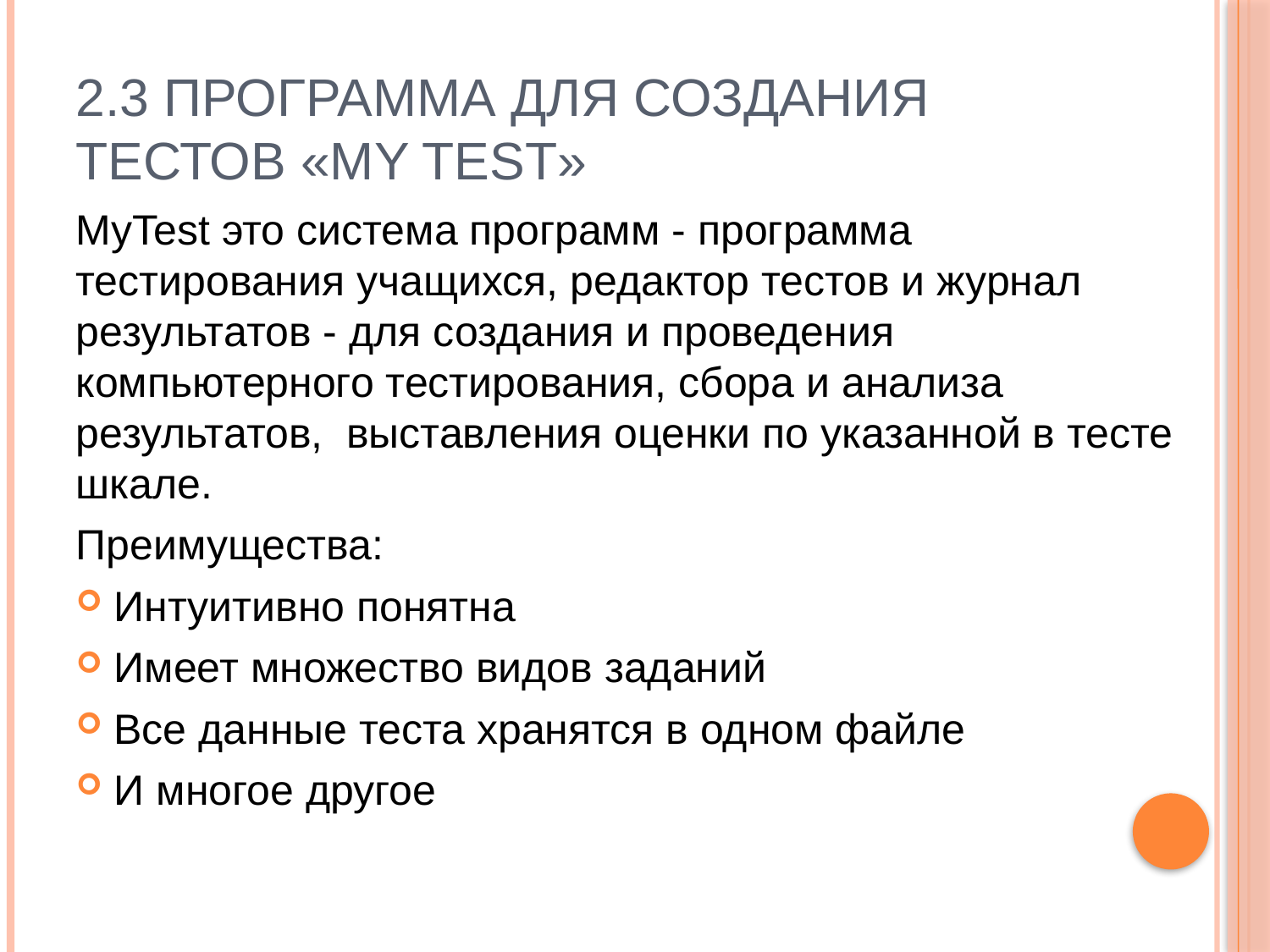

# 2.3 Программа для создания тестов «My test»
MyTest это система программ - программа тестирования учащихся, редактор тестов и журнал результатов - для создания и проведения компьютерного тестирования, сбора и анализа результатов,  выставления оценки по указанной в тесте шкале.
Преимущества:
Интуитивно понятна
Имеет множество видов заданий
Все данные теста хранятся в одном файле
И многое другое